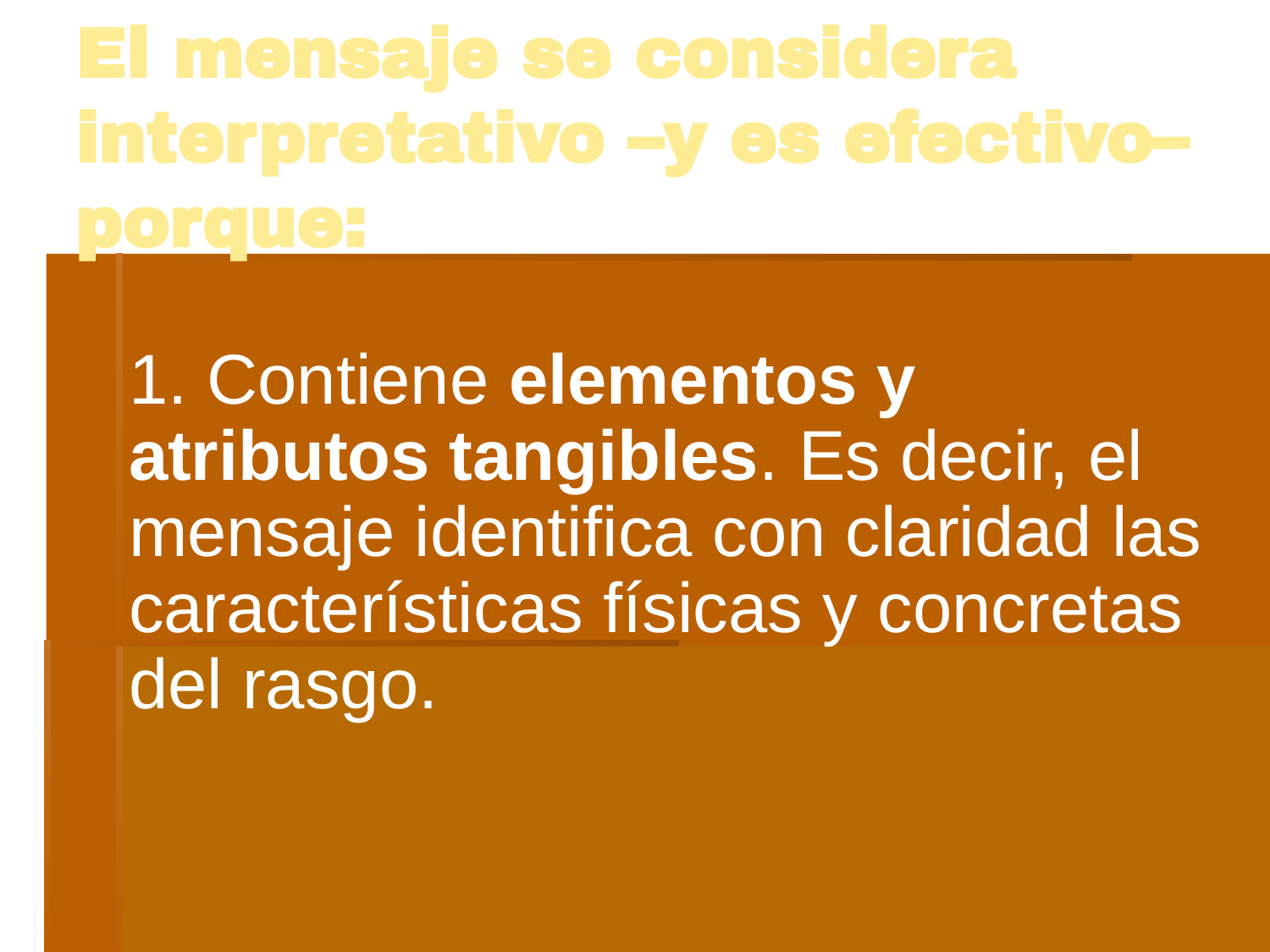

El mensaje se considera interpretativo –y es efectivo– porque:

1. Contiene elementos y atributos tangibles. Es decir, el mensaje identifica con claridad las características físicas y concretas del rasgo.